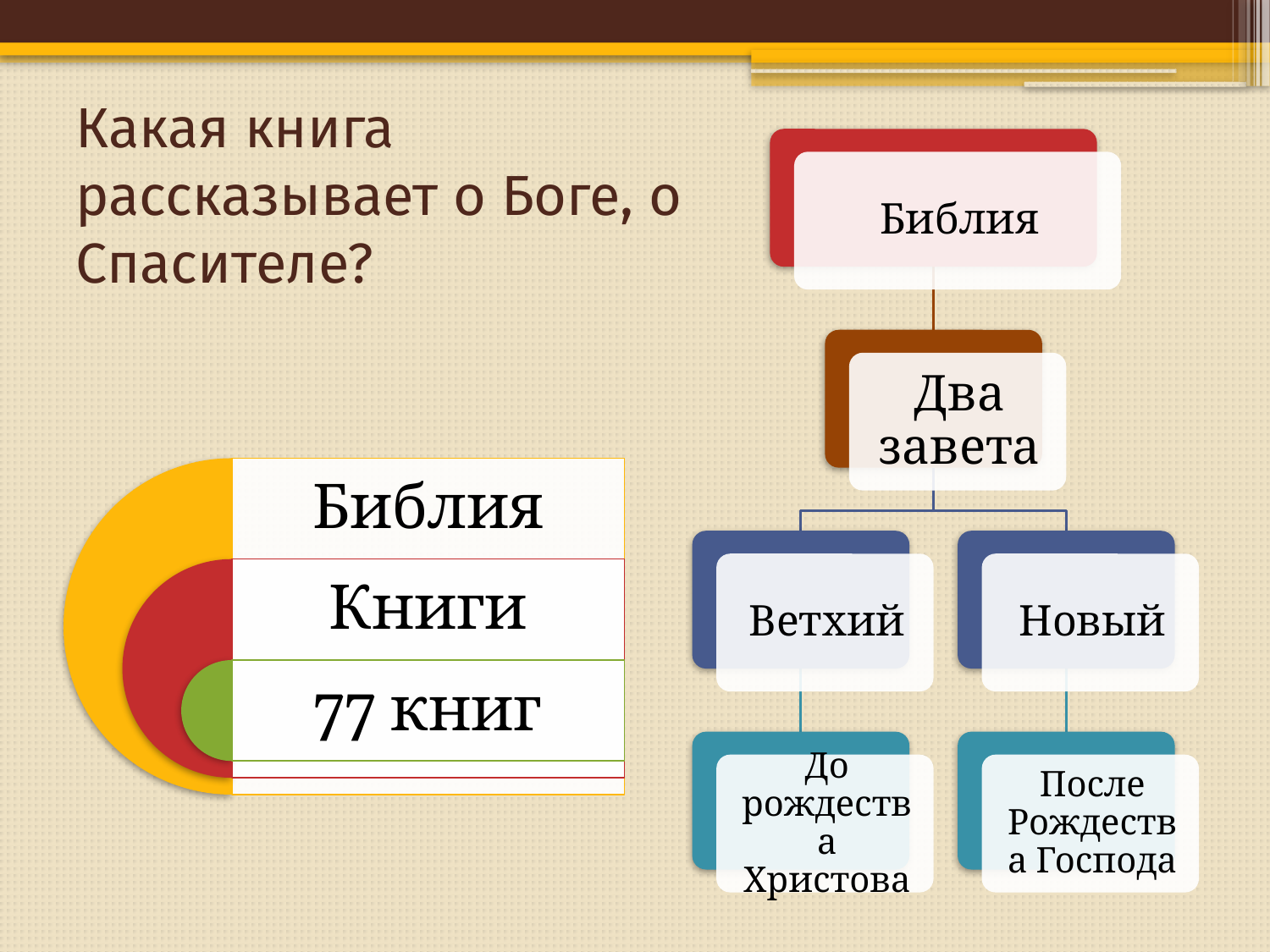

# Какая книга рассказывает о Боге, о Спасителе?
Библия
Два завета
Ветхий
До рождества Христова
Новый
После Рождества Господа
Библия
Книги
77 книг